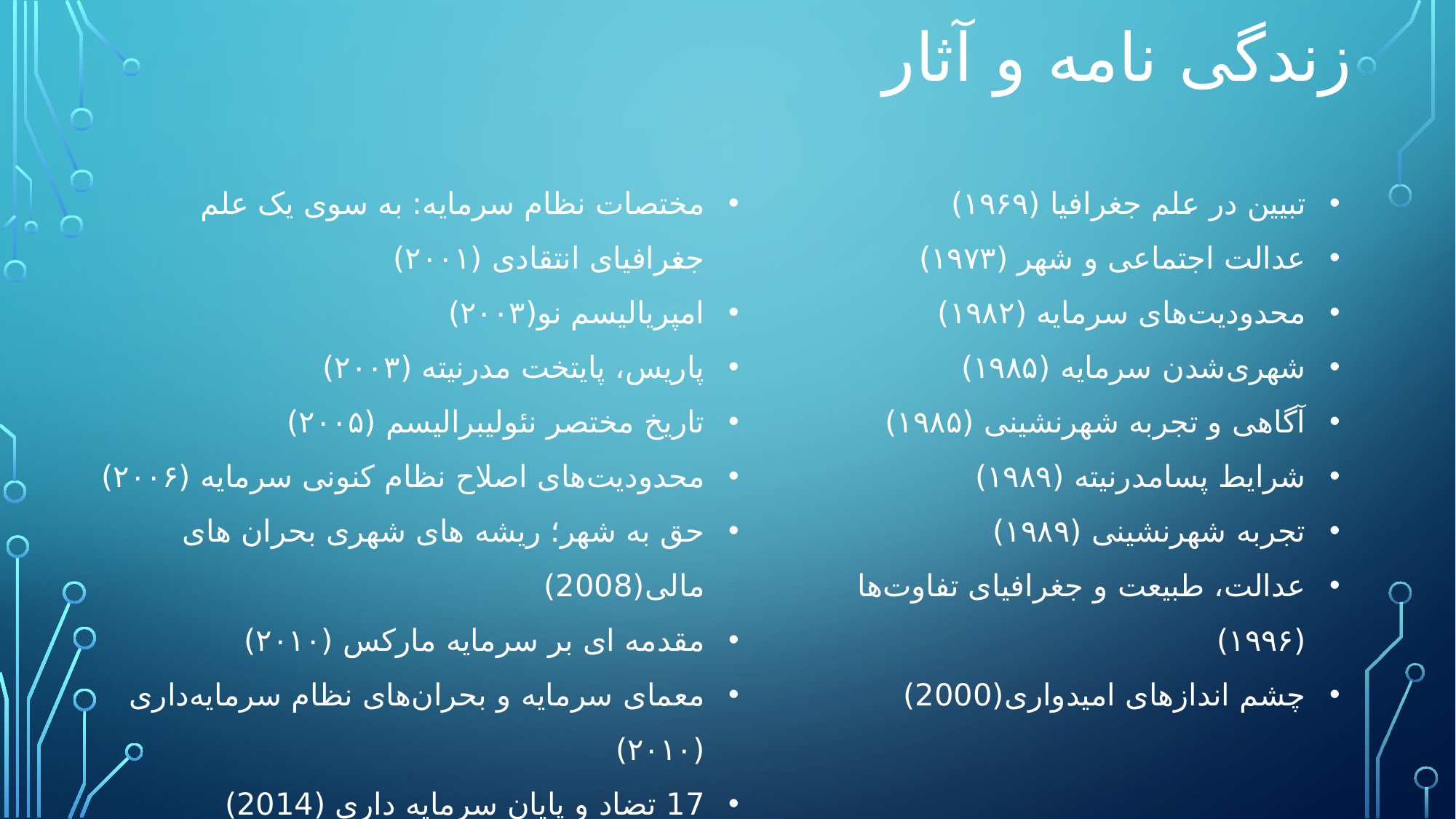

زندگی نامه و آثار
مختصات نظام سرمایه: به سوی یک علم جغرافیای انتقادی (۲۰۰۱)
امپریالیسم نو(۲۰۰۳)
پاریس، پایتخت مدرنیته (۲۰۰۳)
تاریخ مختصر نئولیبرالیسم (۲۰۰۵)
محدودیت‌های اصلاح نظام کنونی سرمایه (۲۰۰۶)
حق به شهر؛ ریشه های شهری بحران های مالی(2008)
مقدمه ای بر سرمایه مارکس (۲۰۱۰)
معمای سرمایه و بحران‌های نظام سرمایه‌داری (۲۰۱۰)
17 تضاد و پایان سرمایه داری (2014)
تبیین در علم جغرافیا (۱۹۶۹)
عدالت اجتماعی و شهر (۱۹۷۳)
محدودیت‌های سرمایه (۱۹۸۲)
شهری‌شدن سرمایه (۱۹۸۵)
آگاهی و تجربه شهرنشینی (۱۹۸۵)
شرایط پسامدرنیته (۱۹۸۹)
تجربه شهرنشینی (۱۹۸۹)
عدالت، طبیعت و جغرافیای تفاوت‌ها (۱۹۹۶)
چشم اندازهای امیدواری(2000)